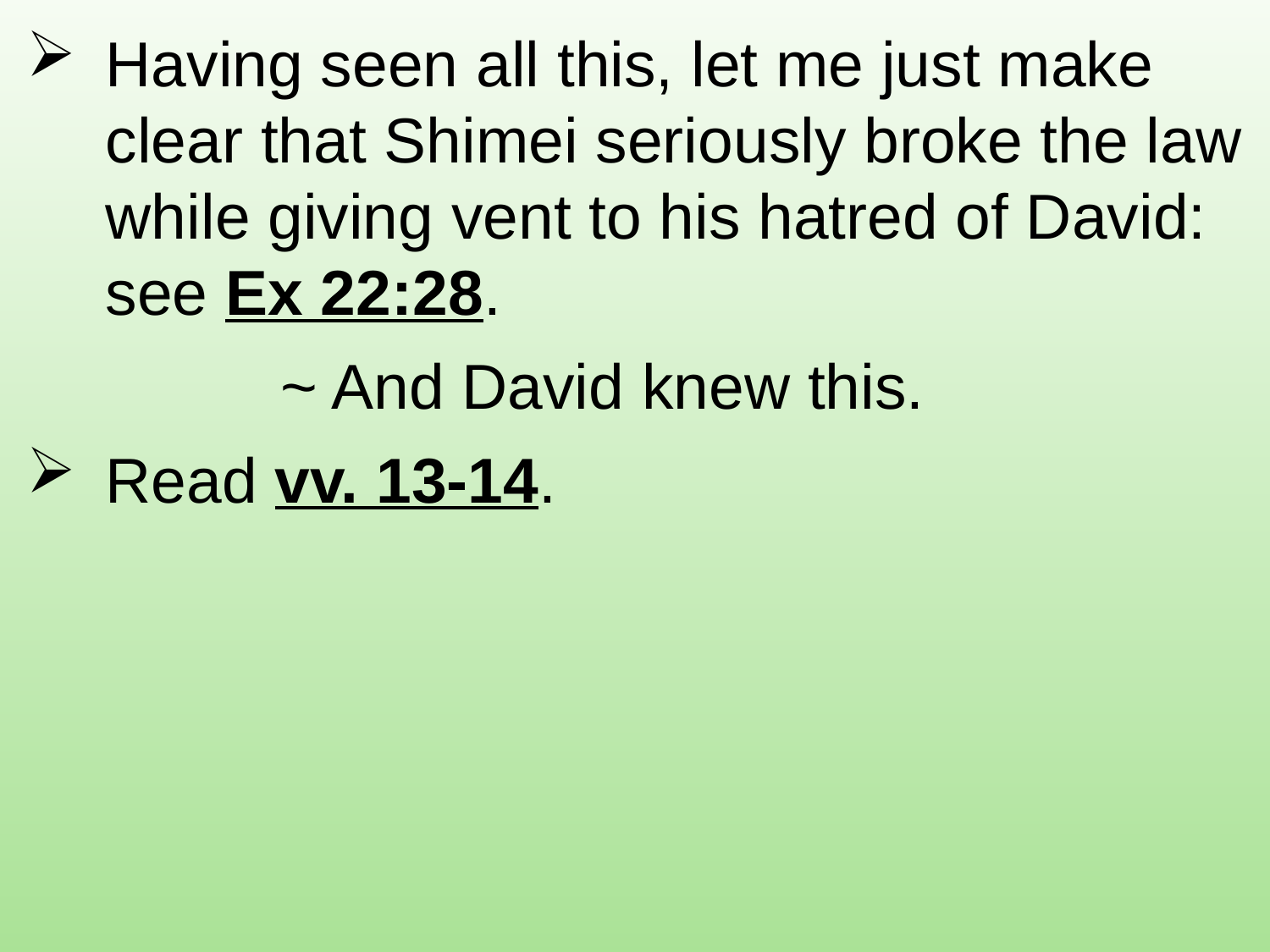

Having seen all this, let me just make clear that Shimei seriously broke the law while giving vent to his hatred of David: see Ex 22:28.
		~ And David knew this.
Read vv. 13-14.